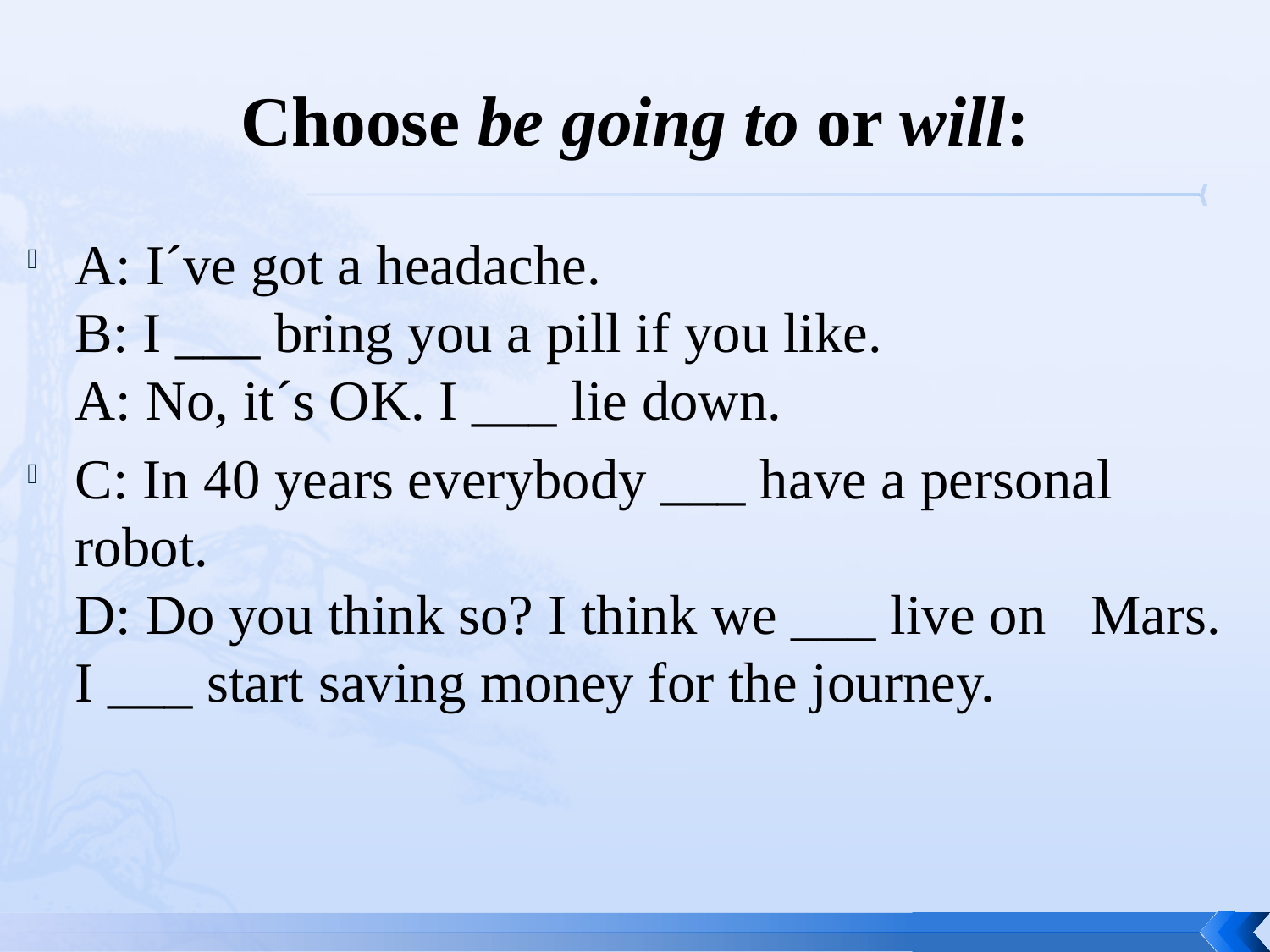

# Choose be going to or will:
A: I´ve got a headache.
B: I ___ bring you a pill if you like.
A: No, it´s OK. I ___ lie down.
C: In 40 years everybody ___ have a personal 	robot.
D: Do you think so? I think we ___ live on 	Mars. I ___ start saving money for the journey.